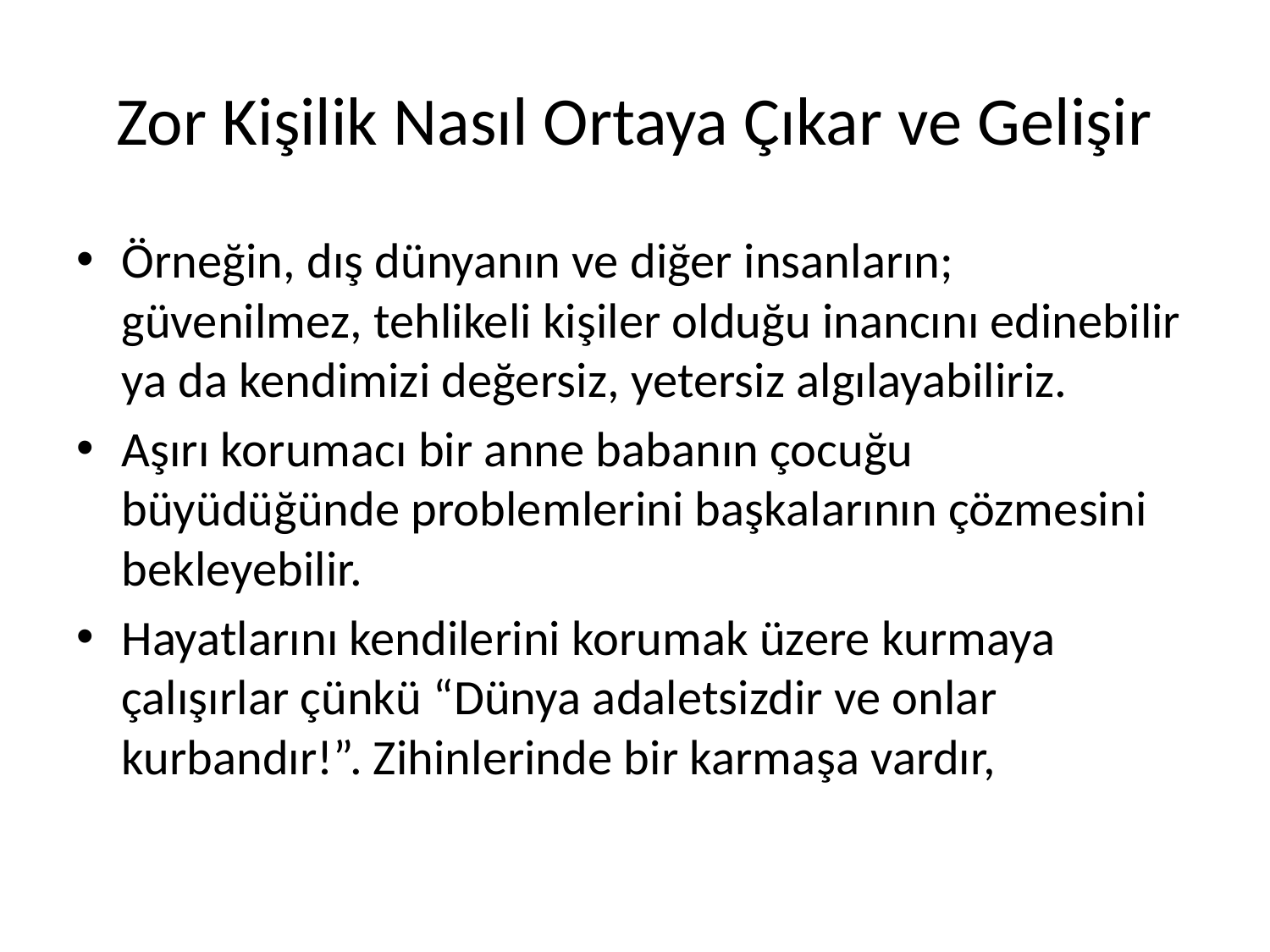

# Zor Kişilik Nasıl Ortaya Çıkar ve Gelişir
Örneğin, dış dünyanın ve diğer insanların; güvenilmez, tehlikeli kişiler olduğu inancını edinebilir ya da kendimizi değersiz, yetersiz algılayabiliriz.
Aşırı korumacı bir anne babanın çocuğu büyüdüğünde problemlerini başkalarının çözmesini bekleyebilir.
Hayatlarını kendilerini korumak üzere kurmaya çalışırlar çünkü “Dünya adaletsizdir ve onlar kurbandır!”. Zihinlerinde bir karmaşa vardır,